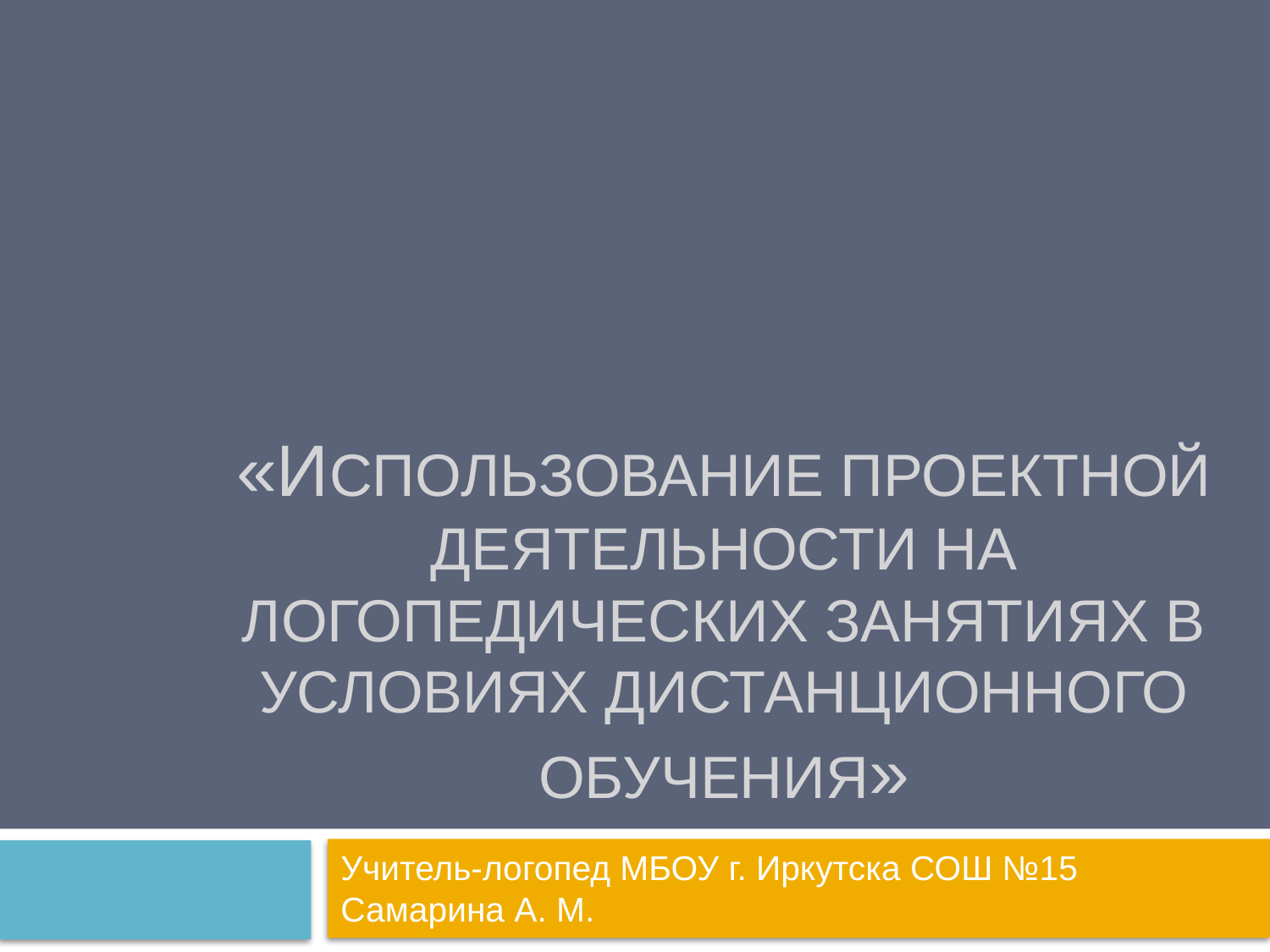

# «использование проектной деятельности на логопедических занятиях в условиях дистанционного обучения»
Учитель-логопед МБОУ г. Иркутска СОШ №15 Самарина А. М.